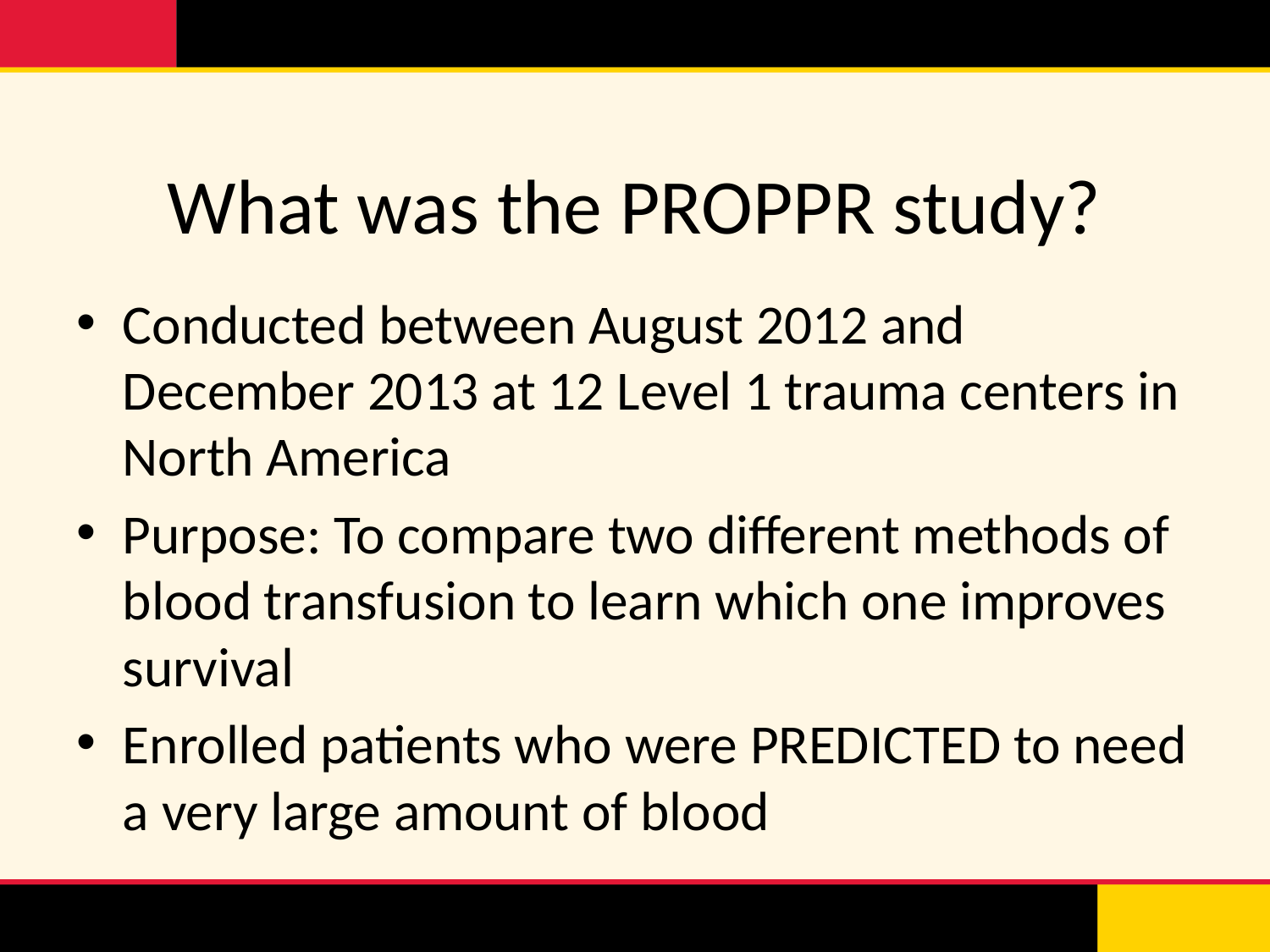

# What was the PROPPR study?
Conducted between August 2012 and December 2013 at 12 Level 1 trauma centers in North America
Purpose: To compare two different methods of blood transfusion to learn which one improves survival
Enrolled patients who were PREDICTED to need a very large amount of blood